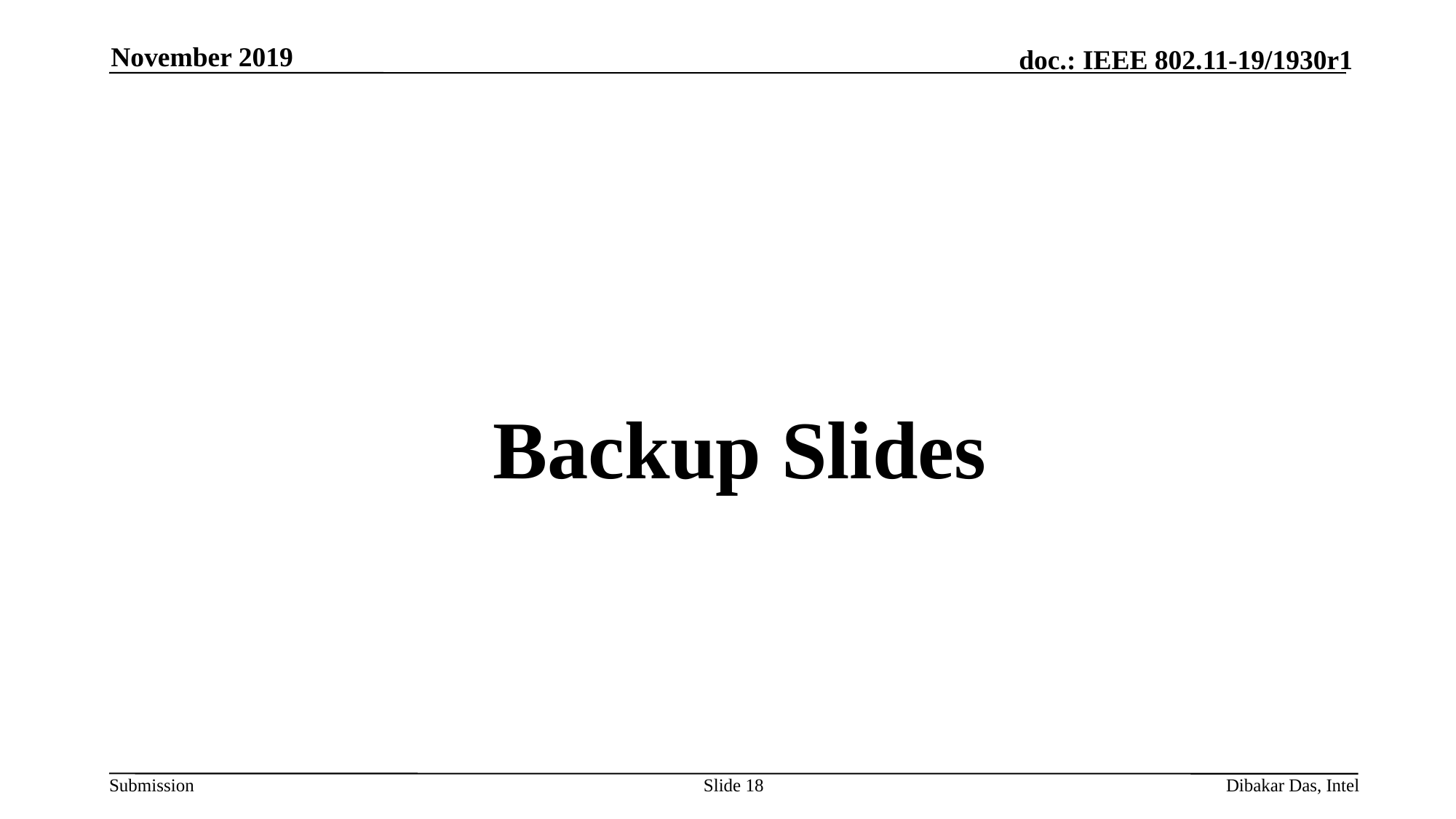

November 2019
#
Backup Slides

Slide 18
Dibakar Das, Intel